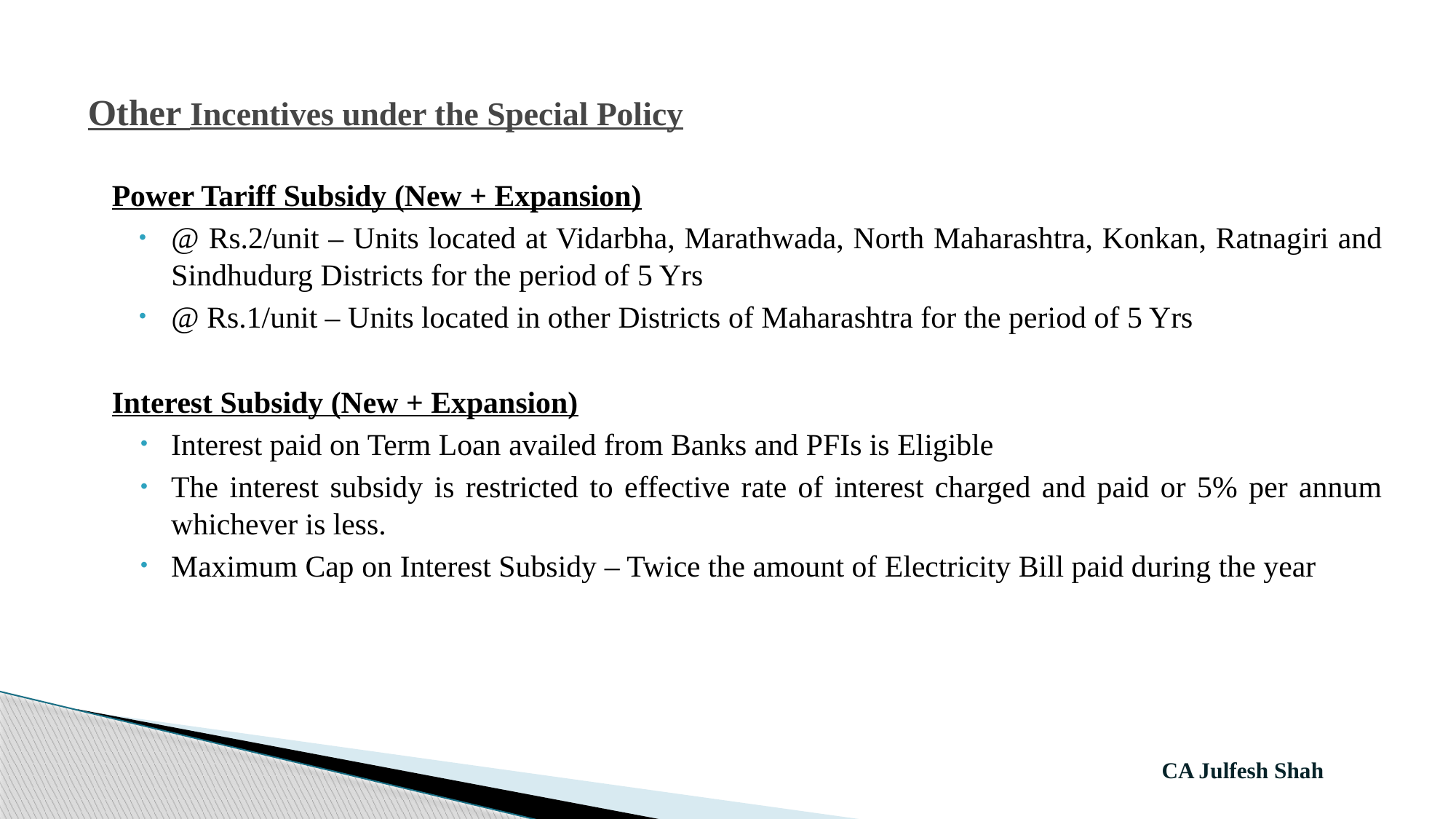

# Other Incentives under the Special Policy
Power Tariff Subsidy (New + Expansion)
@ Rs.2/unit – Units located at Vidarbha, Marathwada, North Maharashtra, Konkan, Ratnagiri and Sindhudurg Districts for the period of 5 Yrs
@ Rs.1/unit – Units located in other Districts of Maharashtra for the period of 5 Yrs

Interest Subsidy (New + Expansion)
Interest paid on Term Loan availed from Banks and PFIs is Eligible
The interest subsidy is restricted to effective rate of interest charged and paid or 5% per annum whichever is less.
Maximum Cap on Interest Subsidy – Twice the amount of Electricity Bill paid during the year
 CA Julfesh Shah